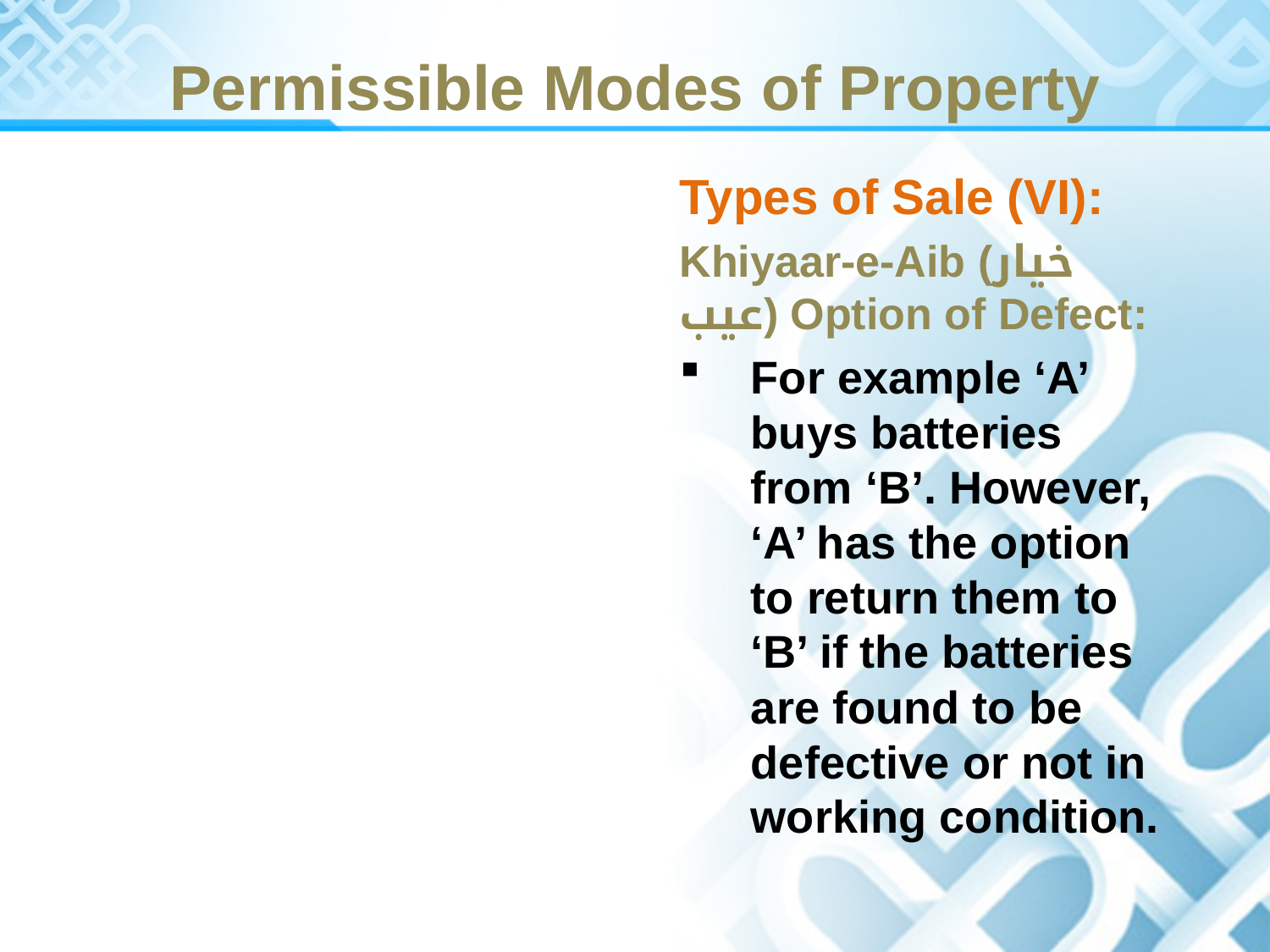

Permissible Modes of Property
Types of Sale (VI):
Khiyaar-e-Aib (خیار عیب) Option of Defect:
For example ‘A’ buys batteries from ‘B’. However, ‘A’ has the option to return them to ‘B’ if the batteries are found to be defective or not in working condition.